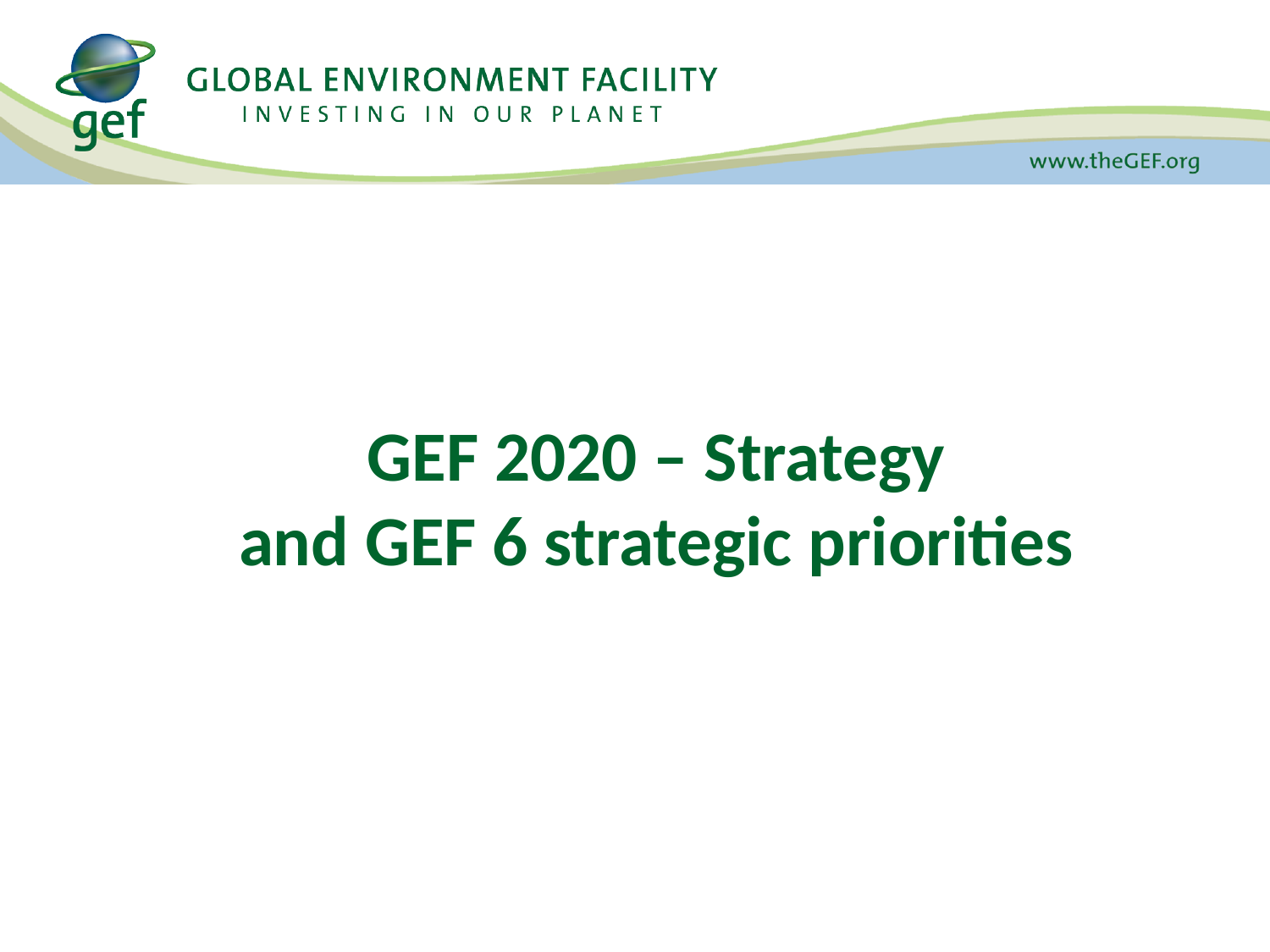

# GEF 2020 – Strategy and GEF 6 strategic priorities